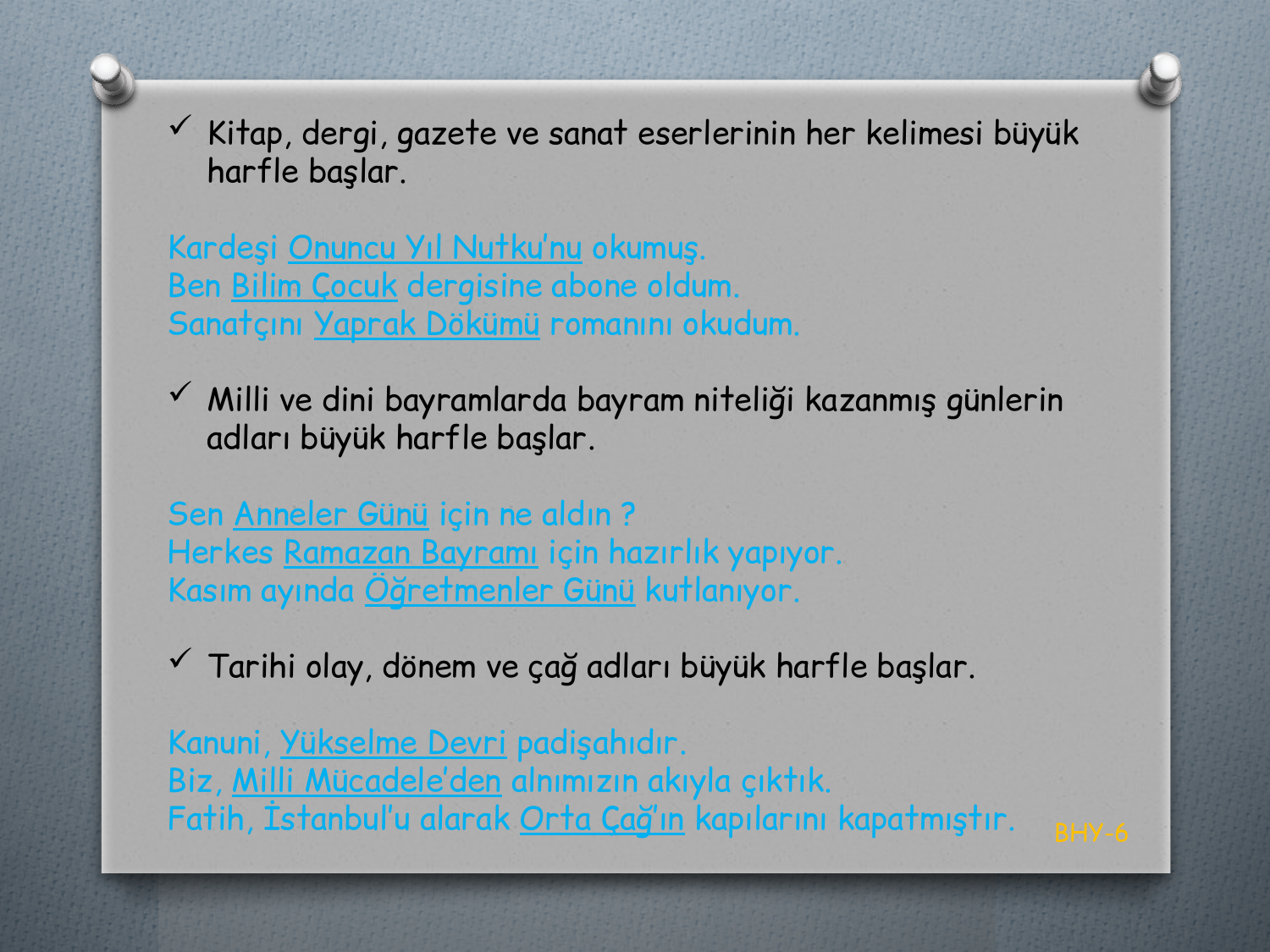

Kitap, dergi, gazete ve sanat eserlerinin her kelimesi büyük harfle başlar.

Kardeşi Onuncu Yıl Nutku’nu okumuş.
Ben Bilim Çocuk dergisine abone oldum.
Sanatçını Yaprak Dökümü romanını okudum.

Milli ve dini bayramlarda bayram niteliği kazanmış günlerin adları büyük harfle başlar.

Sen Anneler Günü için ne aldın ?
Herkes Ramazan Bayramı için hazırlık yapıyor.
Kasım ayında Öğretmenler Günü kutlanıyor.

Tarihi olay, dönem ve çağ adları büyük harfle başlar.

Kanuni, Yükselme Devri padişahıdır.
Biz, Milli Mücadele’den alnımızın akıyla çıktık.
Fatih, İstanbul’u alarak Orta Çağ’ın kapılarını kapatmıştır.

BHY-6